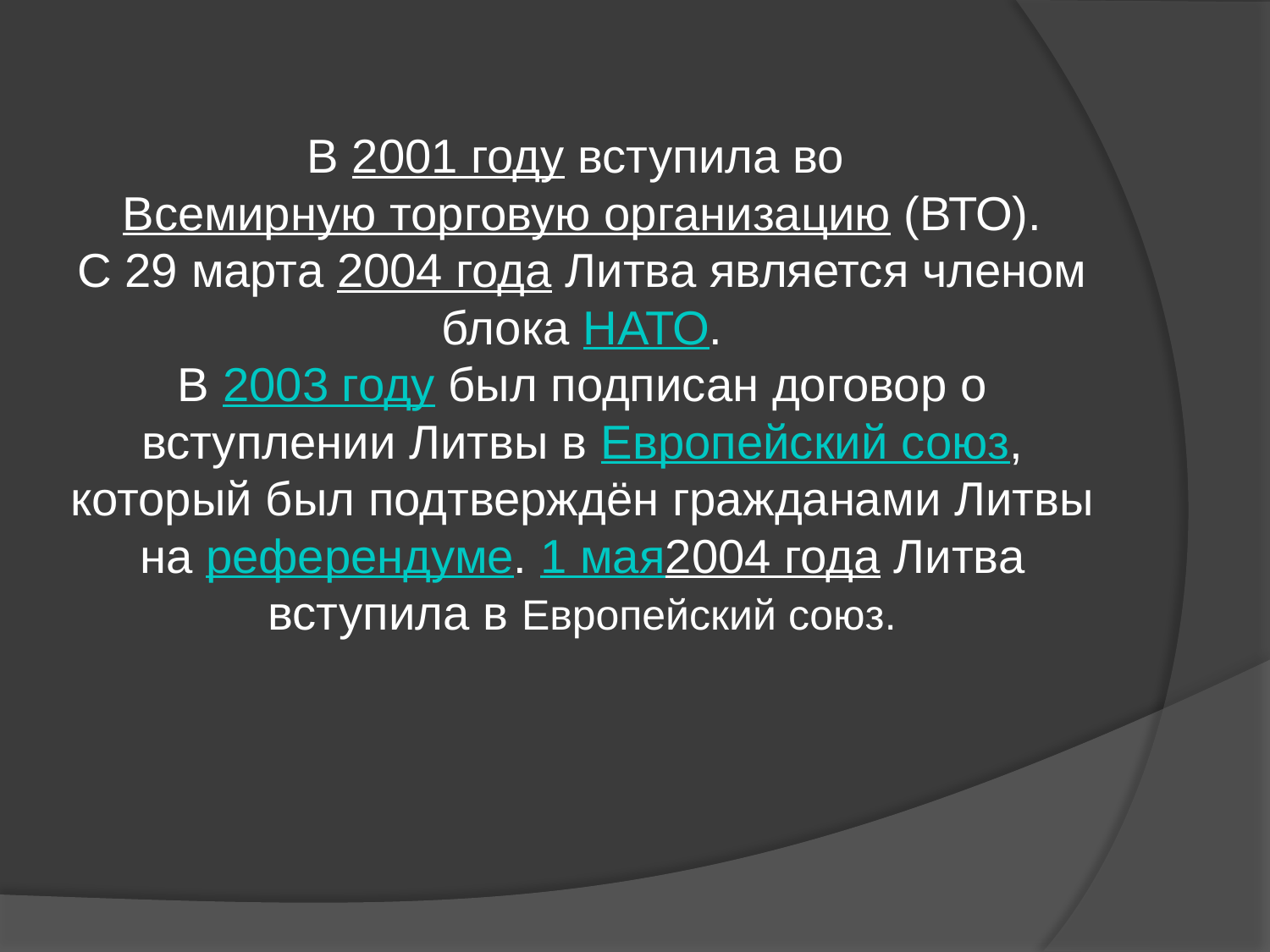

# В 2001 году вступила во Всемирную торговую организацию (ВТО). С 29 марта 2004 года Литва является членом блока НАТО. В 2003 году был подписан договор о вступлении Литвы в Европейский союз, который был подтверждён гражданами Литвы на референдуме. 1 мая2004 года Литва вступила в Европейский союз.